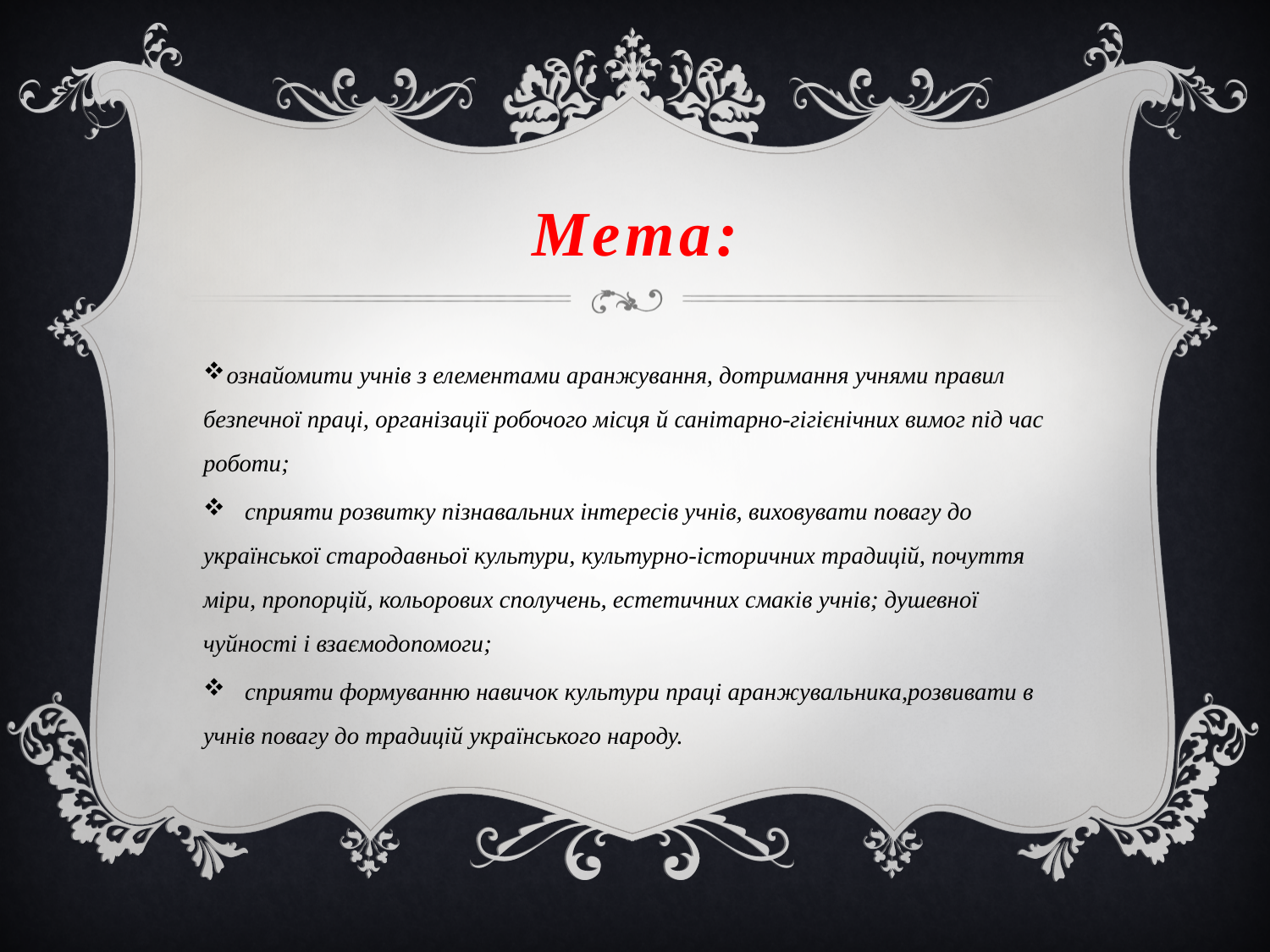

# Мета:
 ознайомити учнів з елементами аранжування, дотримання учнями правил безпечної праці, організації робочого місця й санітарно-гігієнічних вимог під час роботи;
    сприяти розвитку пізнавальних інтересів учнів, виховувати повагу до української стародавньої культури, культурно-історичних традицій, почуття міри, пропорцій, кольорових сполучень, естетичних смаків учнів; душевної чуйності і взаємодопомоги;
    сприяти формуванню навичок культури праці аранжувальника,розвивати в учнів повагу до традицій українського народу.